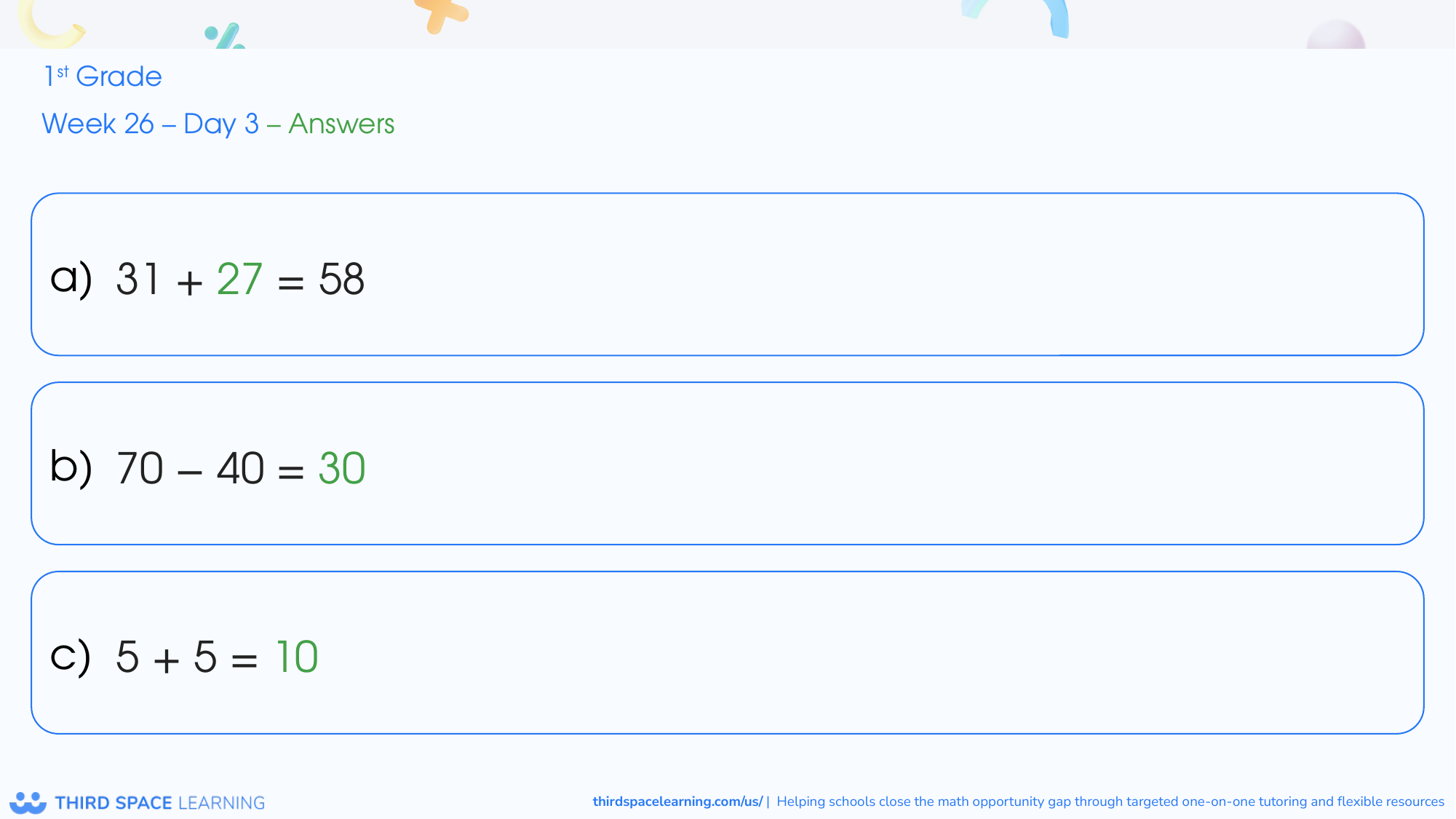

1st Grade
Week 26 – Day 3 – Answers
31 + 27 = 58
70 − 40 = 30
5 + 5 = 10